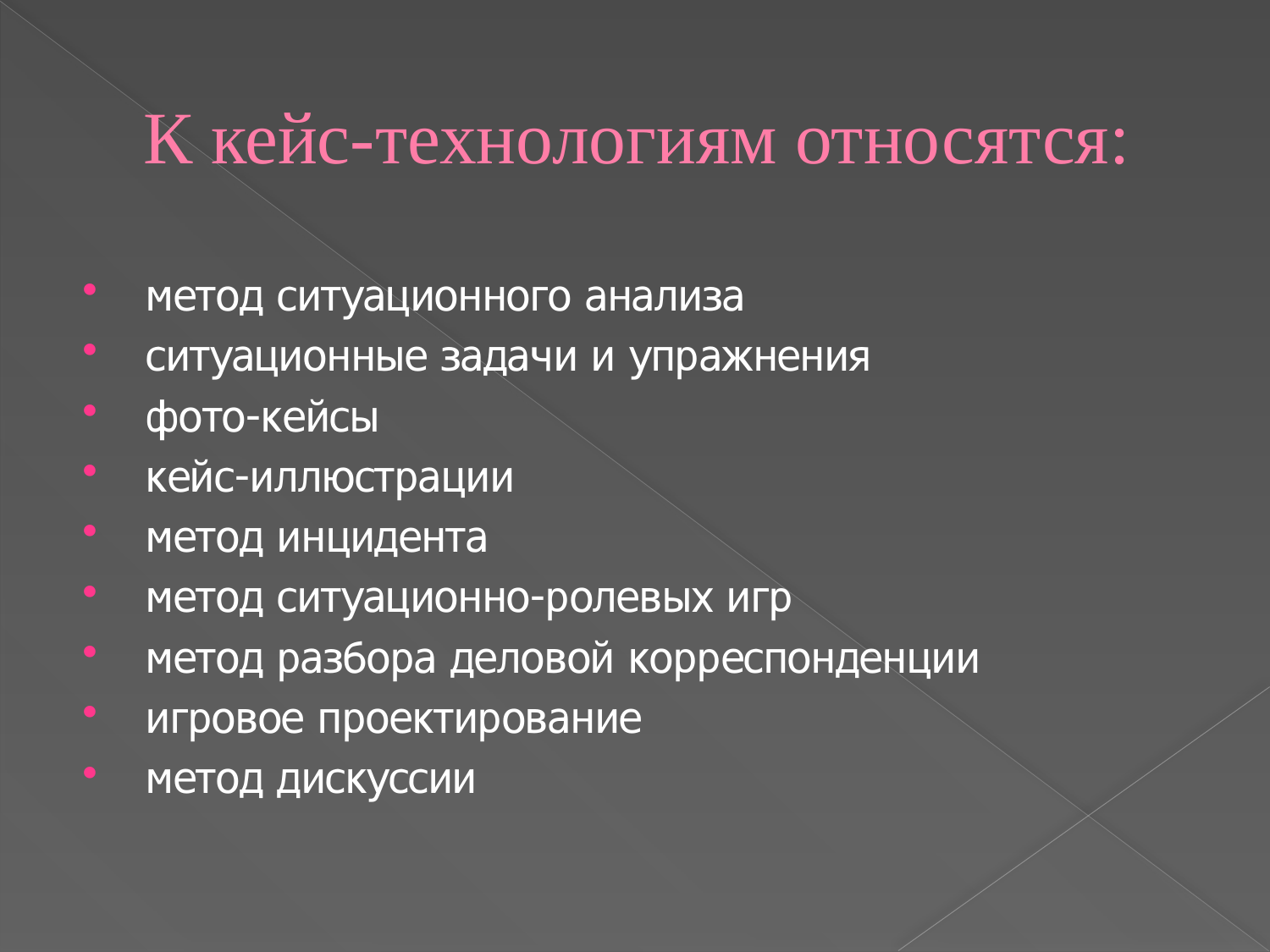

# К кейс-технологиям относятся:
 метод ситуационного анализа
 ситуационные задачи и упражнения
 фото-кейсы
 кейс-иллюстрации
 метод инцидента
 метод ситуационно-ролевых игр
 метод разбора деловой корреспонденции
 игровое проектирование
 метод дискуссии